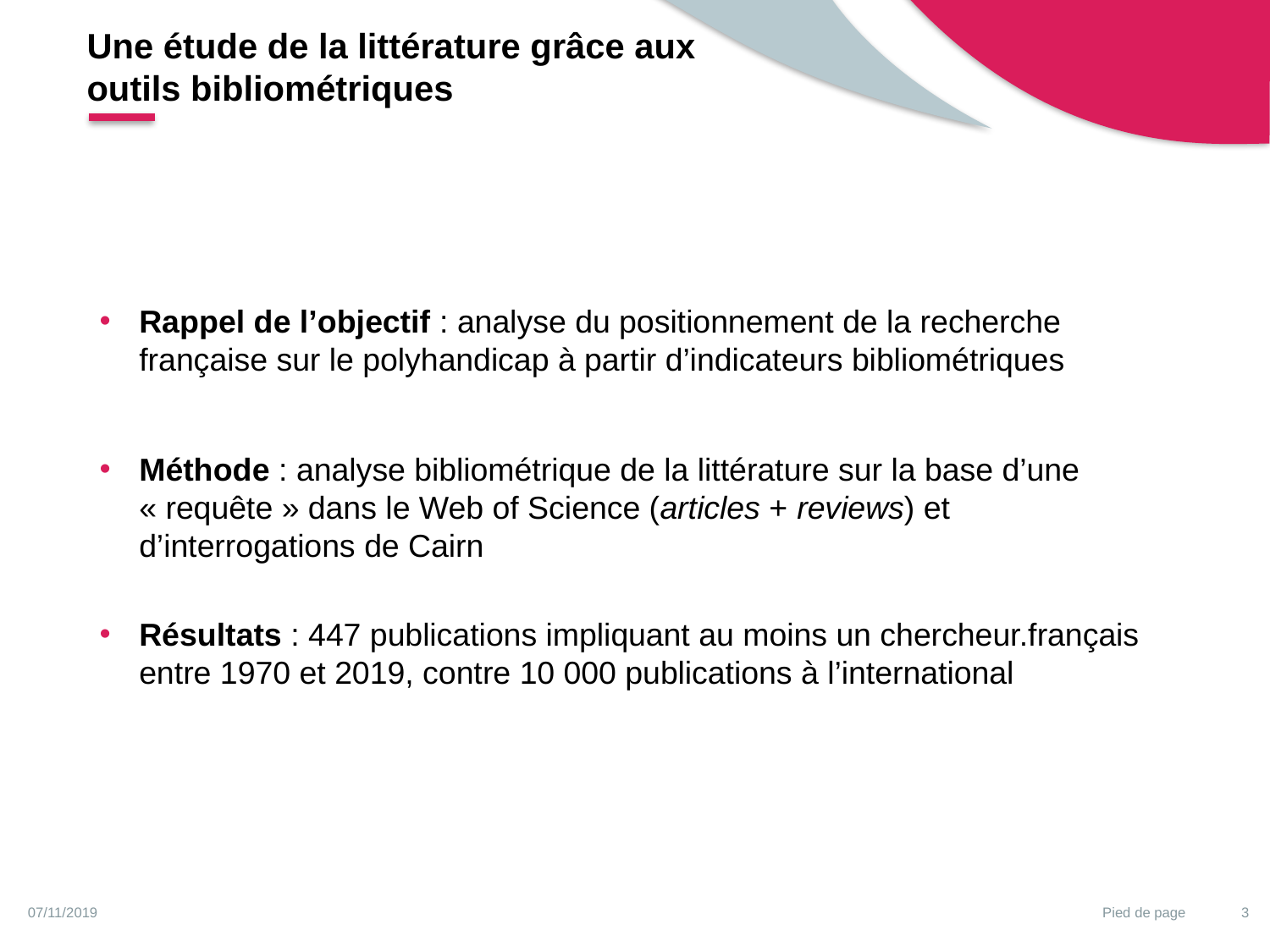

Une étude de la littérature grâce aux
outils bibliométriques

Rappel de l’objectif : analyse du positionnement de la recherche française sur le polyhandicap à partir d’indicateurs bibliométriques

Méthode : analyse bibliométrique de la littérature sur la base d’une « requête » dans le Web of Science (articles + reviews) et d’interrogations de Cairn

Résultats : 447 publications impliquant au moins un chercheur.français entre 1970 et 2019, contre 10 000 publications à l’international